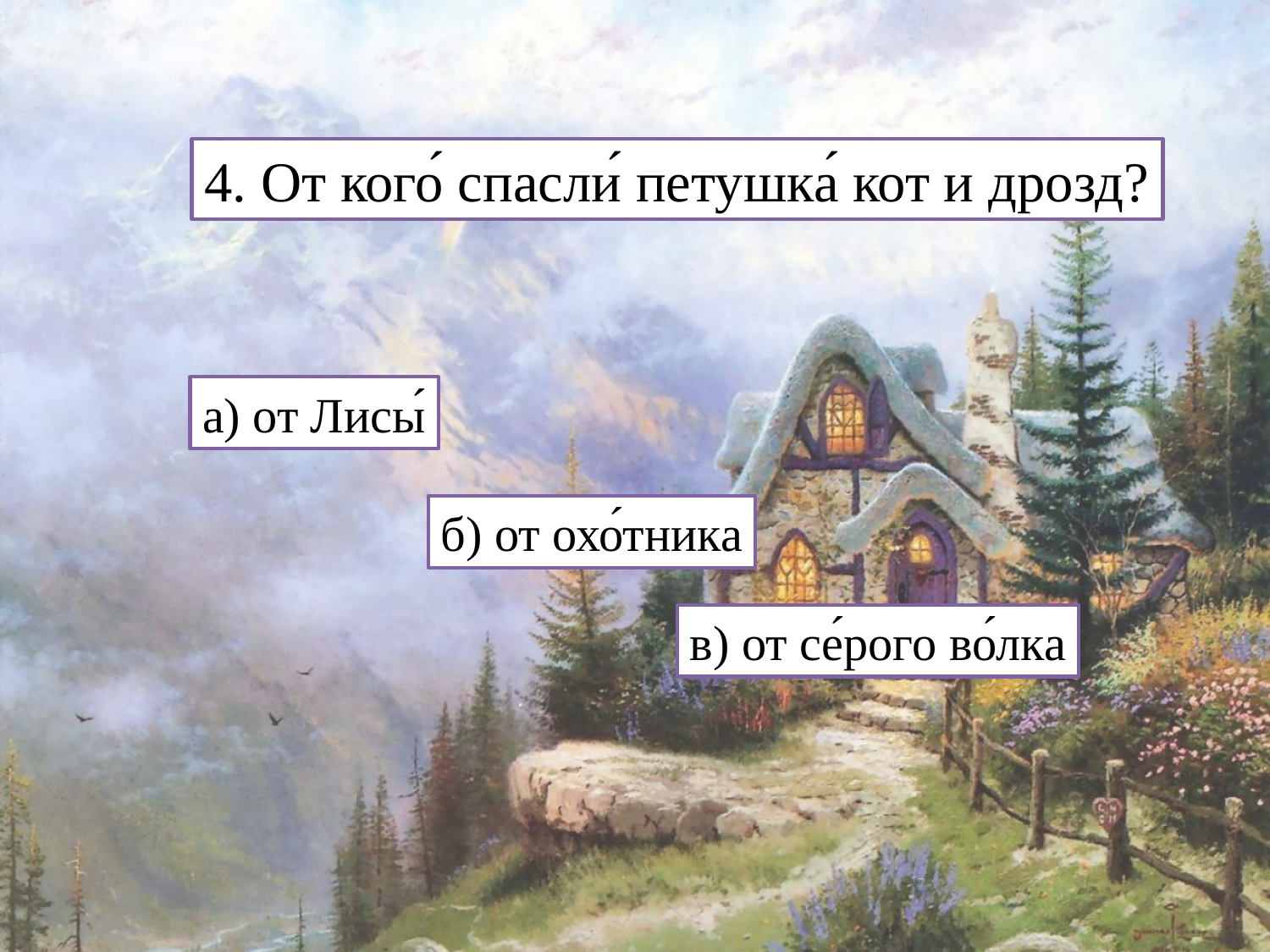

4. От кого́ спасли́ петушка́ кот и дрозд?
а) от Лисы́
б) от охо́тника
в) от се́рого во́лка